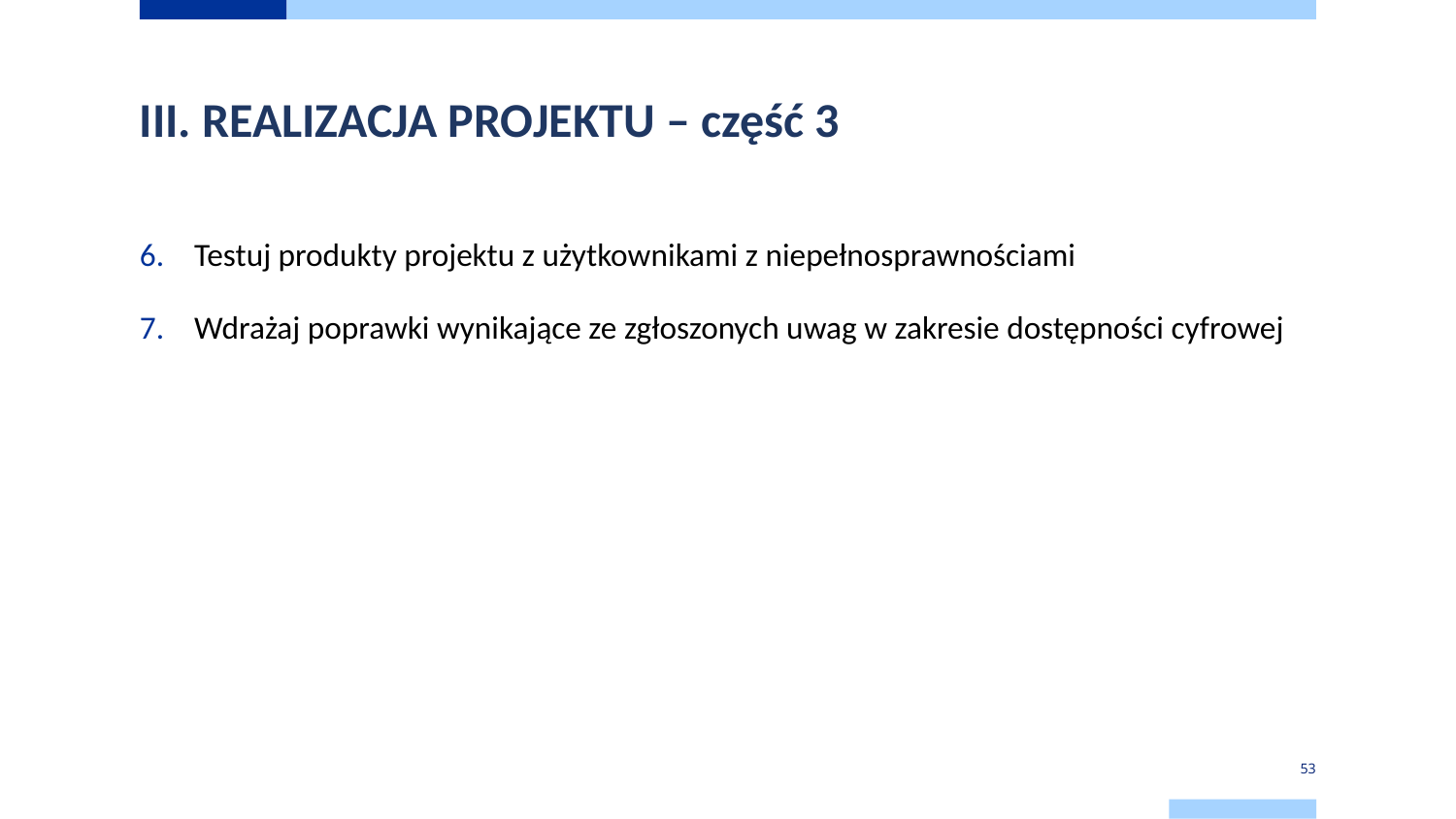

# III. REALIZACJA PROJEKTU – część 3
Testuj produkty projektu z użytkownikami z niepełnosprawnościami
Wdrażaj poprawki wynikające ze zgłoszonych uwag w zakresie dostępności cyfrowej

53